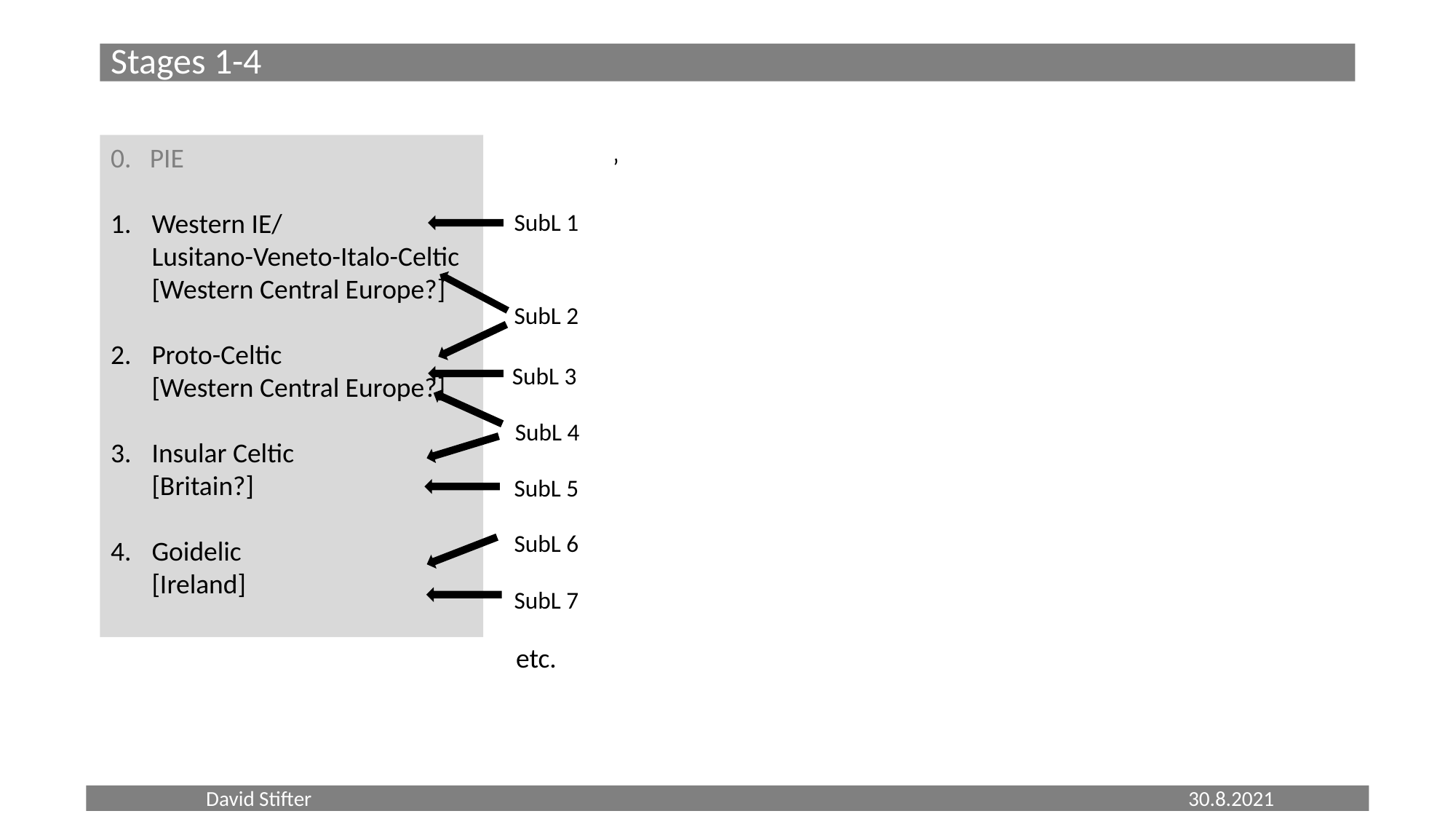

Stages 1-4
0.   PIE

Western IE/
Lusitano-Veneto-Italo-Celtic
[Western Central Europe?]

Proto-Celtic
[Western Central Europe?]

Insular Celtic
[Britain?]

Goidelic
[Ireland]

’
SubL 1

SubL 2

SubL 3

SubL 4

SubL 5

SubL 6

SubL 7

etc.
	David Stifter									30.8.2021